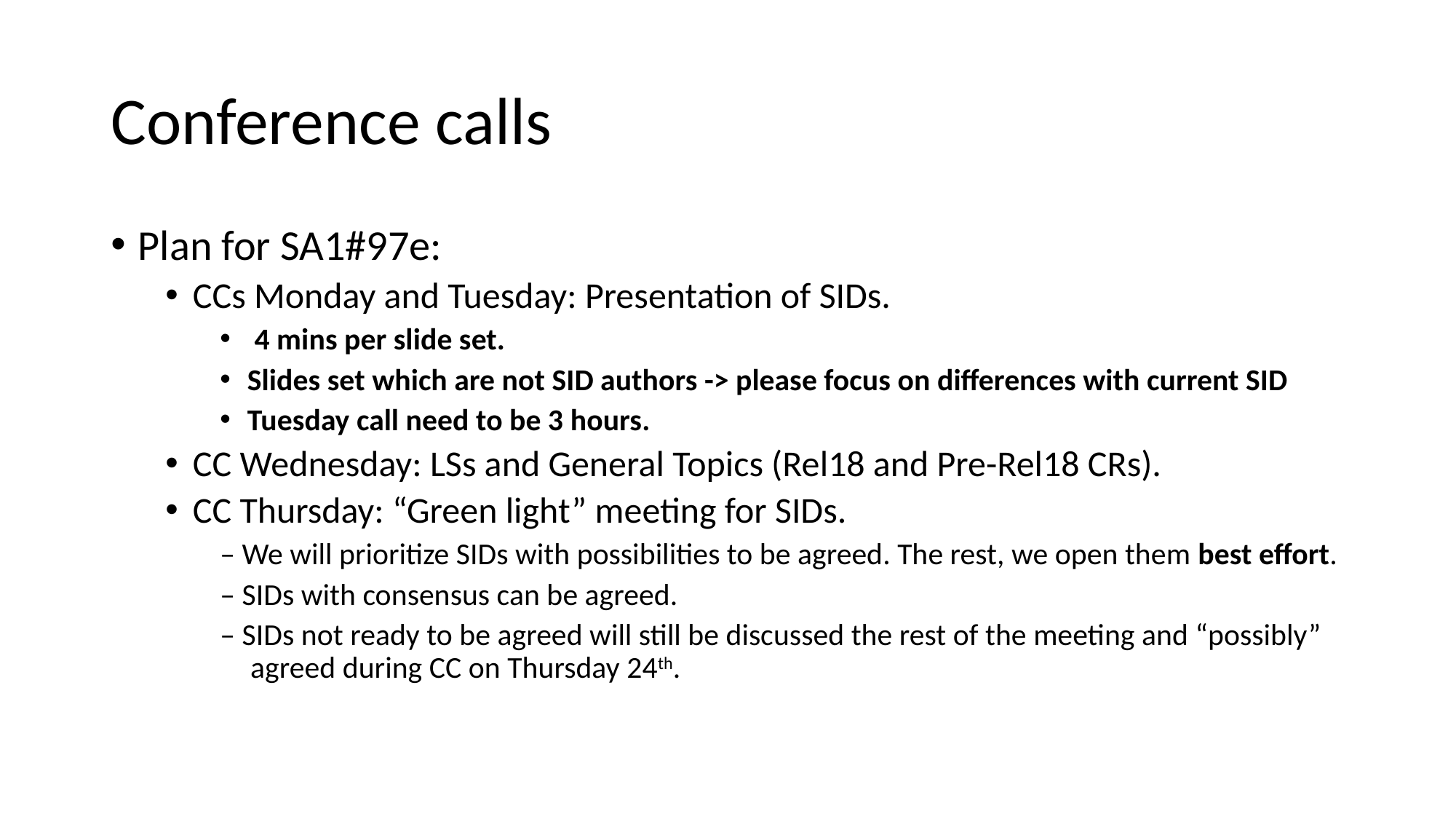

# Conference calls
Plan for SA1#97e:
CCs Monday and Tuesday: Presentation of SIDs.
 4 mins per slide set.
Slides set which are not SID authors -> please focus on differences with current SID
Tuesday call need to be 3 hours.
CC Wednesday: LSs and General Topics (Rel18 and Pre-Rel18 CRs).
CC Thursday: “Green light” meeting for SIDs.
– We will prioritize SIDs with possibilities to be agreed. The rest, we open them best effort.
– SIDs with consensus can be agreed.
– SIDs not ready to be agreed will still be discussed the rest of the meeting and “possibly” agreed during CC on Thursday 24th.